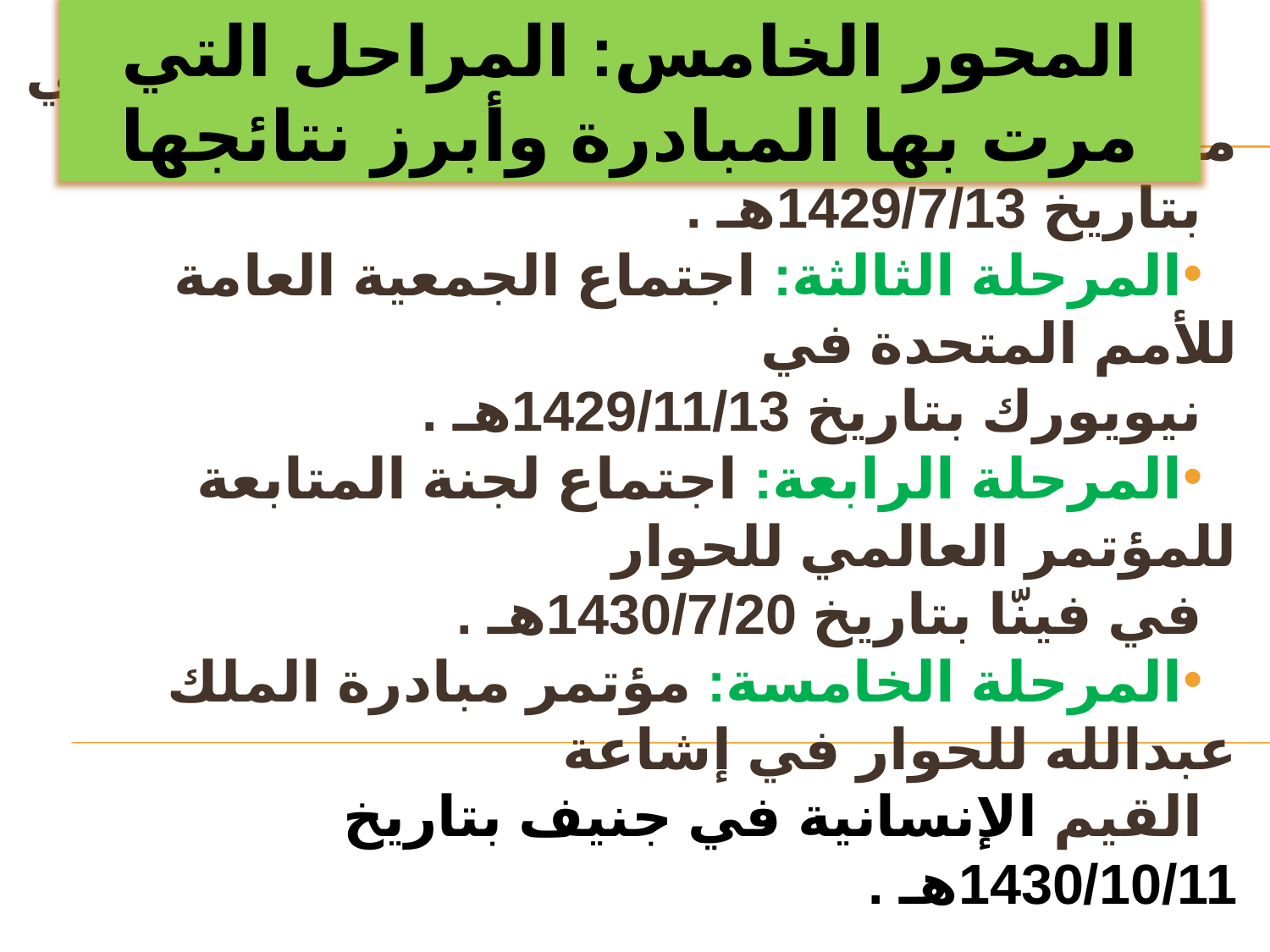

المحور الخامس: المراحل التي مرت بها المبادرة وأبرز نتائجها
المرحلة الأولى: المؤتمر الإسلامي العالمي للحوار بمكة المكرمة
بتاريخ 1429/5/30هـ .
المرحلة الثانية: المؤتمر العالمي للحوار في مدريد
بتاريخ 1429/7/13هـ .
المرحلة الثالثة: اجتماع الجمعية العامة للأمم المتحدة في
نيويورك بتاريخ 1429/11/13هـ .
المرحلة الرابعة: اجتماع لجنة المتابعة للمؤتمر العالمي للحوار
في فينّا بتاريخ 1430/7/20هـ .
المرحلة الخامسة: مؤتمر مبادرة الملك عبدالله للحوار في إشاعة
القيم الإنسانية في جنيف بتاريخ 1430/10/11هـ .